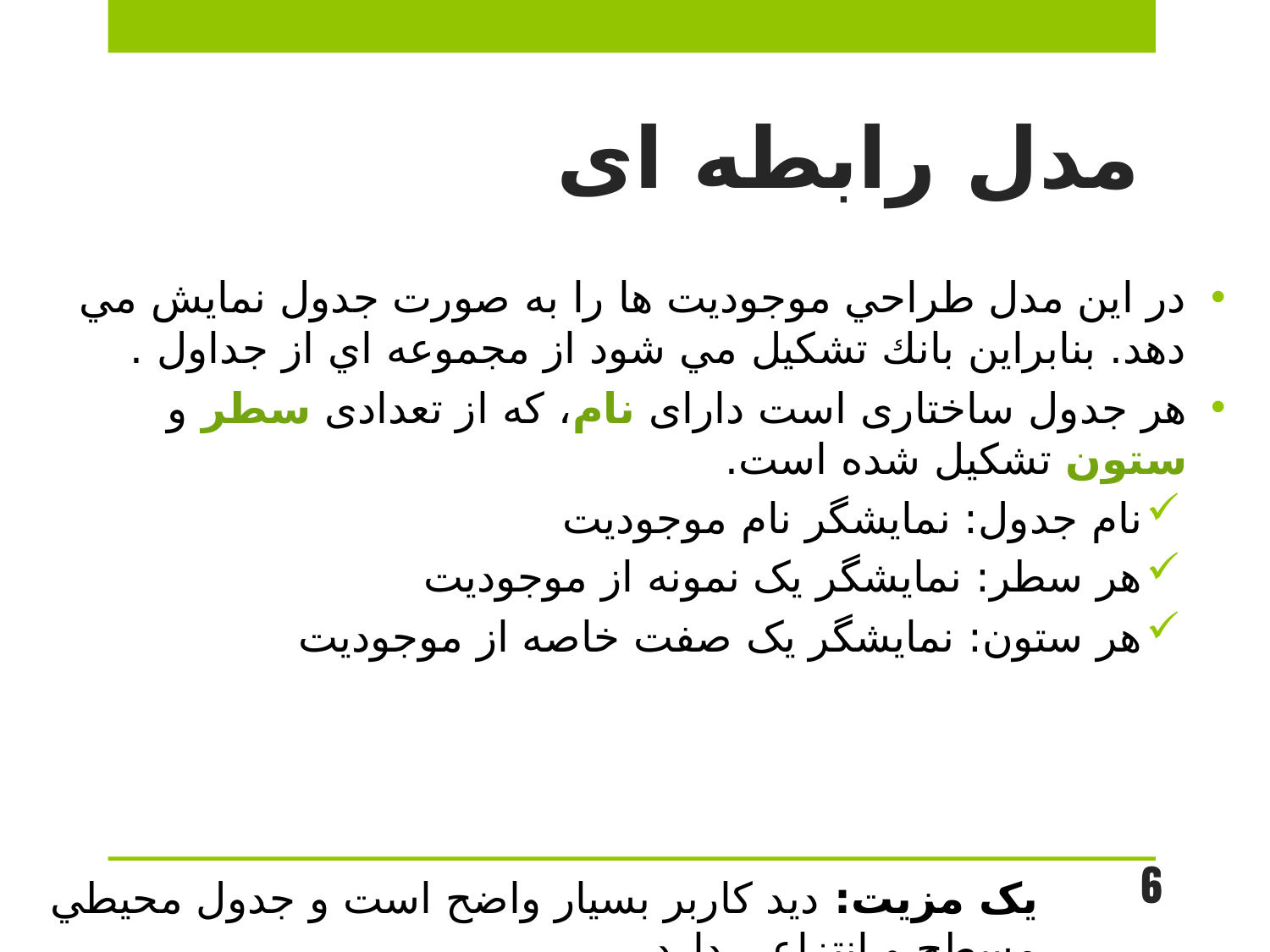

# مدل رابطه ای
در اين مدل طراحي موجوديت ها را به صورت جدول نمايش مي دهد. بنابراين بانك تشكيل مي شود از مجموعه اي از جداول .
هر جدول ساختاری است دارای نام، که از تعدادی سطر و ستون تشکیل شده است.
نام جدول: نمایشگر نام موجودیت
هر سطر: نمایشگر یک نمونه از موجودیت
هر ستون: نمایشگر یک صفت خاصه از موجودیت
یک مزیت: ديد كاربر بسيار واضح است و جدول محيطي مسطح و انتزاعی دارد .
6